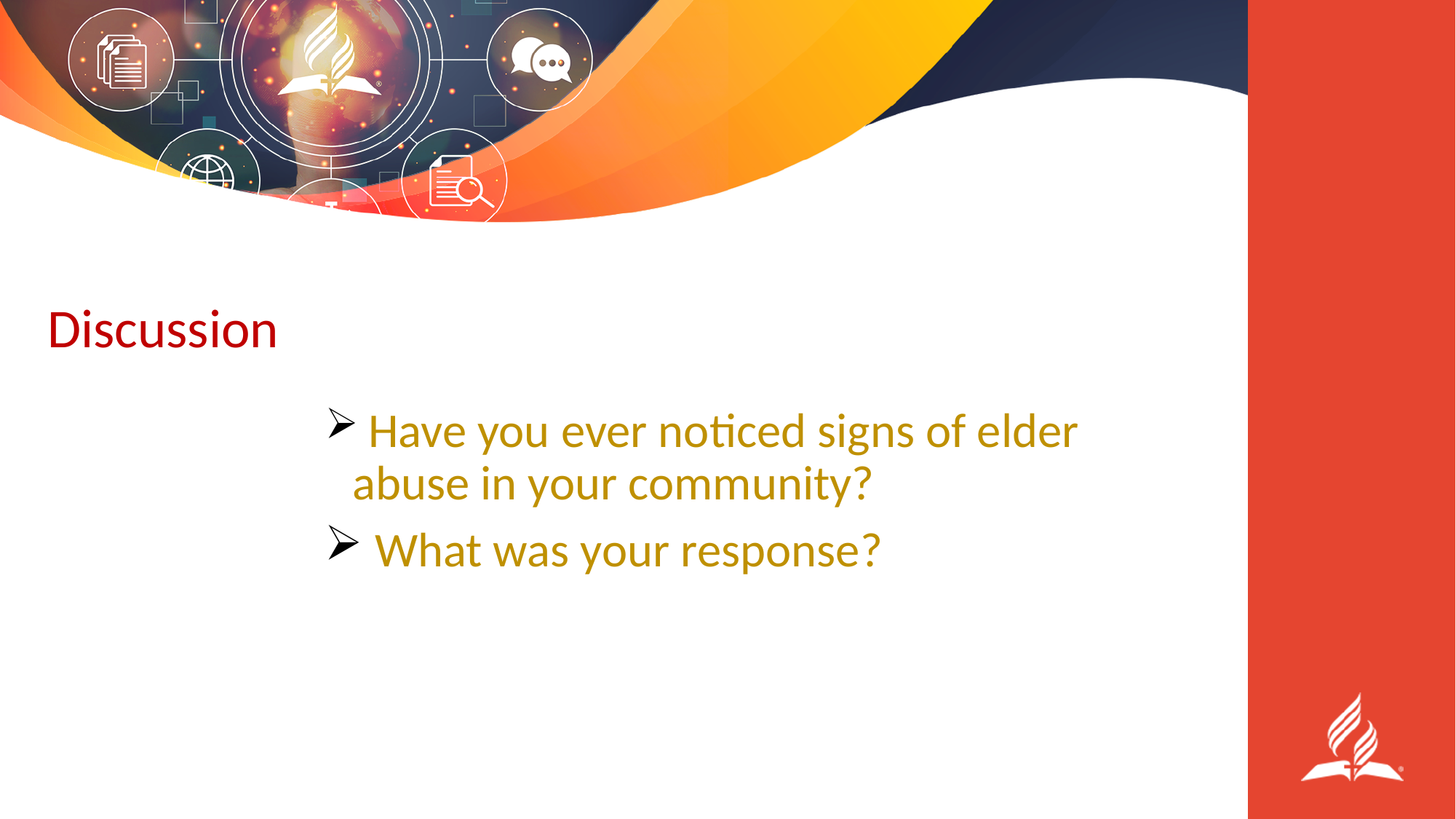

# Discussion

 Have you ever noticed signs of elder abuse in your community?
 What was your response?